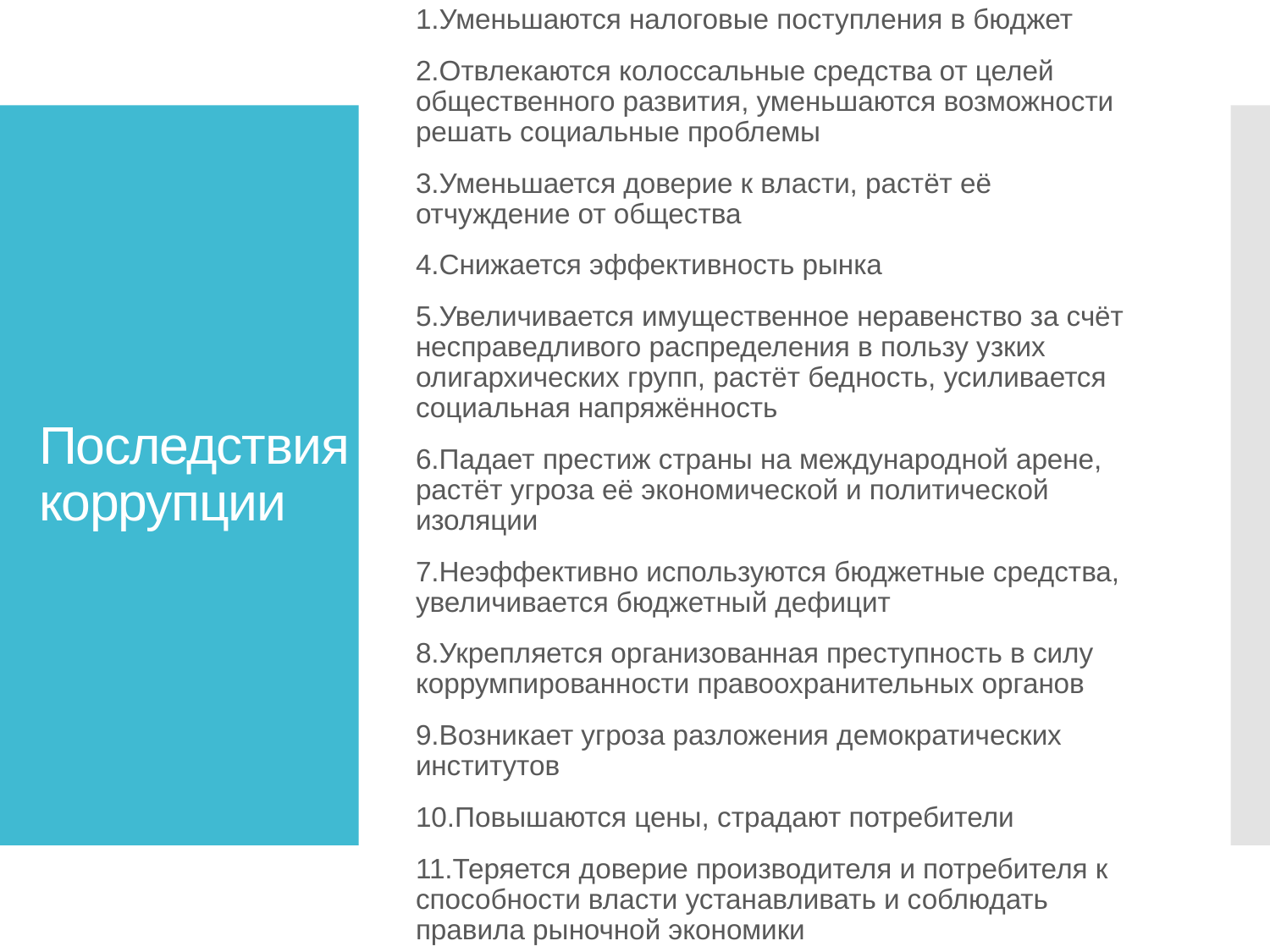

1.Уменьшаются налоговые поступления в бюджет
2.Отвлекаются колоссальные средства от целей общественного развития, уменьшаются возможности решать социальные проблемы
3.Уменьшается доверие к власти, растёт её отчуждение от общества
4.Снижается эффективность рынка
5.Увеличивается имущественное неравенство за счёт несправедливого распределения в пользу узких олигархических групп, растёт бедность, усиливается социальная напряжённость
6.Падает престиж страны на международной арене, растёт угроза её экономической и политической изоляции
7.Неэффективно используются бюджетные средства, увеличивается бюджетный дефицит
8.Укрепляется организованная преступность в силу коррумпированности правоохранительных органов
9.Возникает угроза разложения демократических институтов
10.Повышаются цены, страдают потребители
11.Теряется доверие производителя и потребителя к способности власти устанавливать и соблюдать правила рыночной экономики
# Последствия коррупции